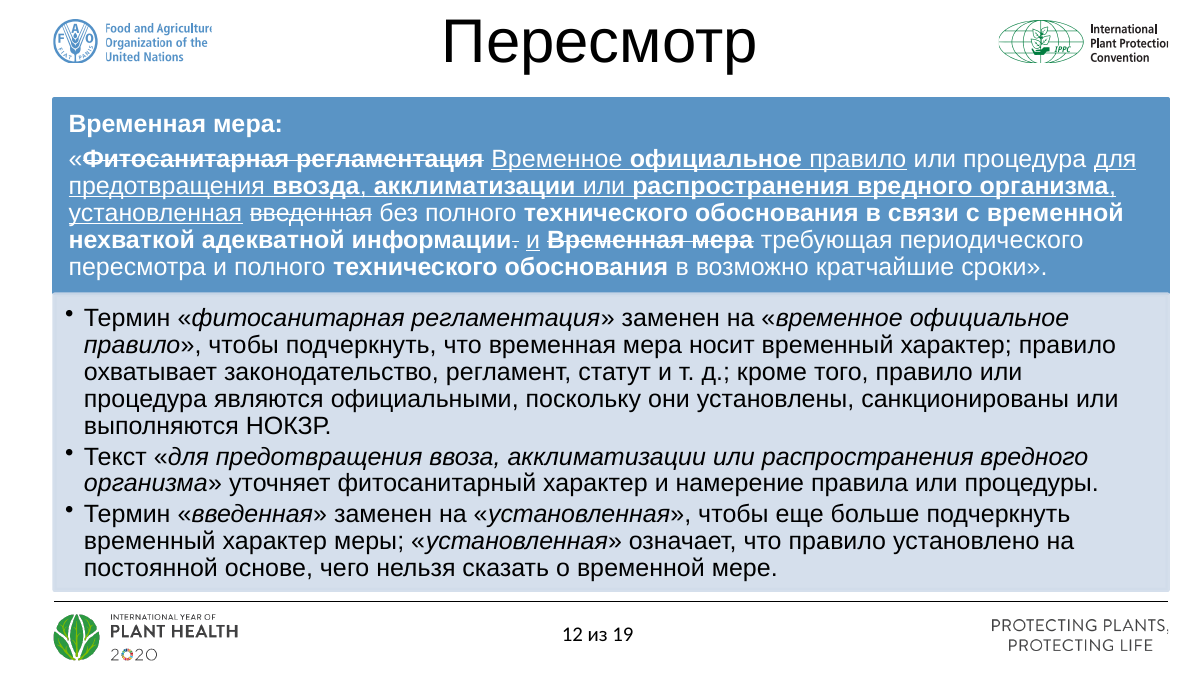

Пересмотр
Временная мера:
«Фитосанитарная регламентация Временное официальное правило или процедура для предотвращения ввозда, акклиматизации или распространения вредного организма, установленная введенная без полного технического обоснования в связи с временной нехваткой адекватной информации. и Временная мера требующая периодического пересмотра и полного технического обоснования в возможно кратчайшие сроки».
Термин «фитосанитарная регламентация» заменен на «временное официальное правило», чтобы подчеркнуть, что временная мера носит временный характер; правило охватывает законодательство, регламент, статут и т. д.; кроме того, правило или процедура являются официальными, поскольку они установлены, санкционированы или выполняются НОКЗР.
Текст «для предотвращения ввоза, акклиматизации или распространения вредного организма» уточняет фитосанитарный характер и намерение правила или процедуры.
Термин «введенная» заменен на «установленная», чтобы еще больше подчеркнуть временный характер меры; «установленная» означает, что правило установлено на постоянной основе, чего нельзя сказать о временной мере.
12 из 19